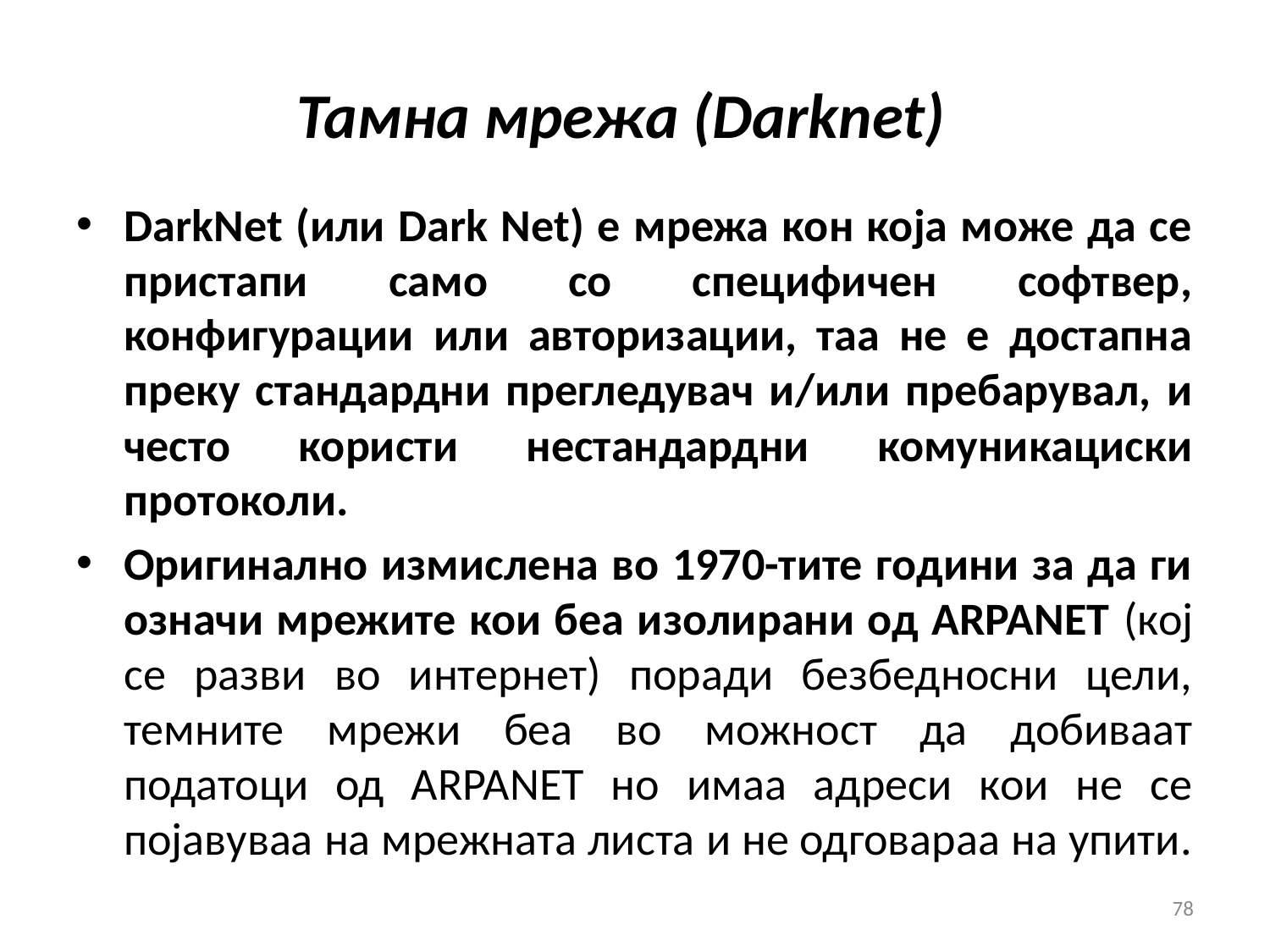

# Тамна мрежа (Darknet)
DarkNet (или Dark Net) е мрежа кон која може да се пристапи само со специфичен софтвер, конфигурации или авторизации, таа не е достапна преку стандардни прегледувач и/или пребарувал, и често користи нестандардни комуникациски протоколи.
Оригинално измислена во 1970-тите години за да ги означи мрежите кои беа изолирани од ARPANET (кој се разви во интернет) поради безбедносни цели, темните мрежи беа во можност да добиваат податоци од ARPANET но имаа адреси кои не се појавуваа на мрежната листа и не одговараа на упити.
78